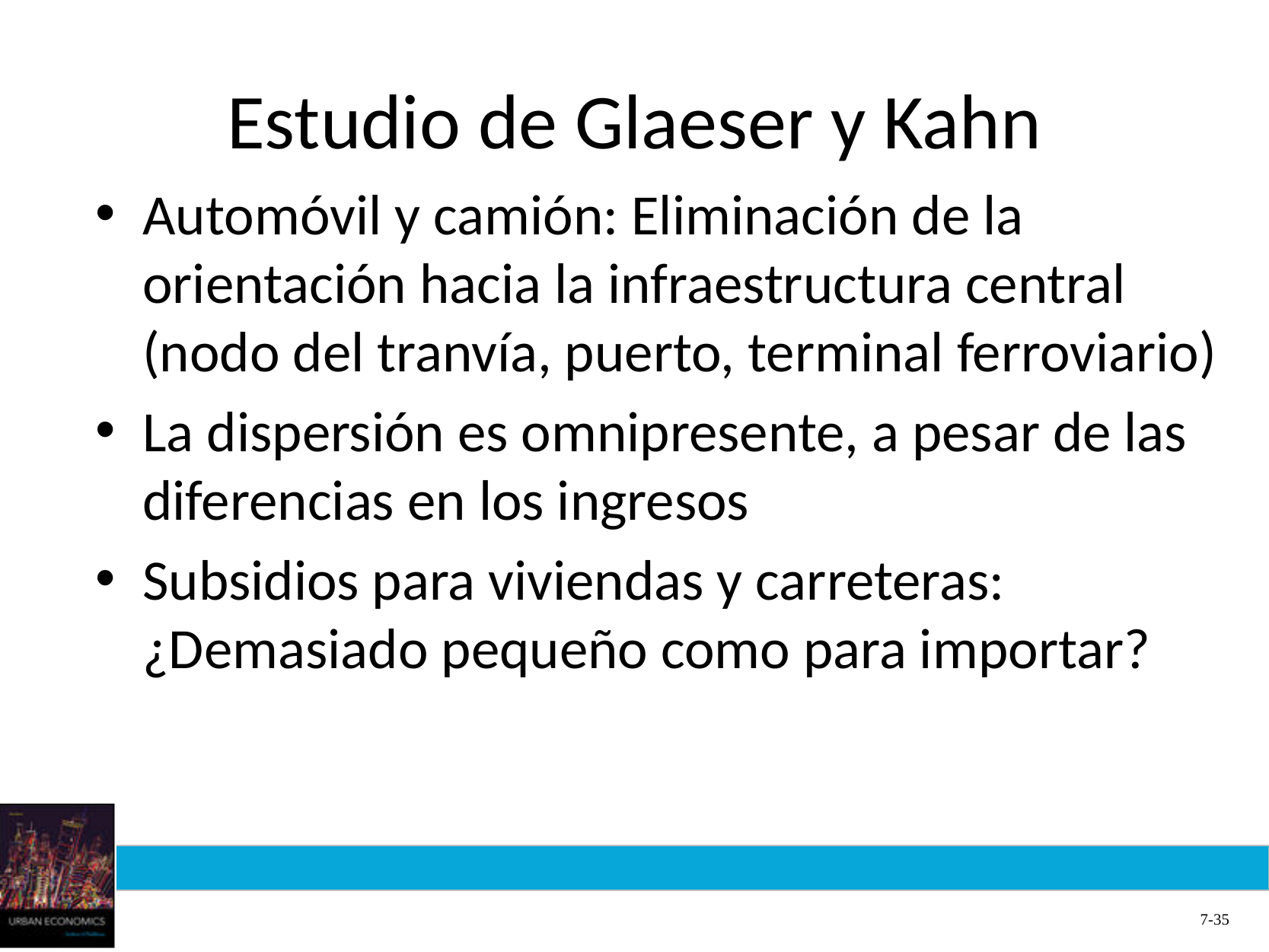

# Estudio de Glaeser y Kahn
Automóvil y camión: Eliminación de la orientación hacia la infraestructura central (nodo del tranvía, puerto, terminal ferroviario)
La dispersión es omnipresente, a pesar de las diferencias en los ingresos
Subsidios para viviendas y carreteras: ¿Demasiado pequeño como para importar?
7-35